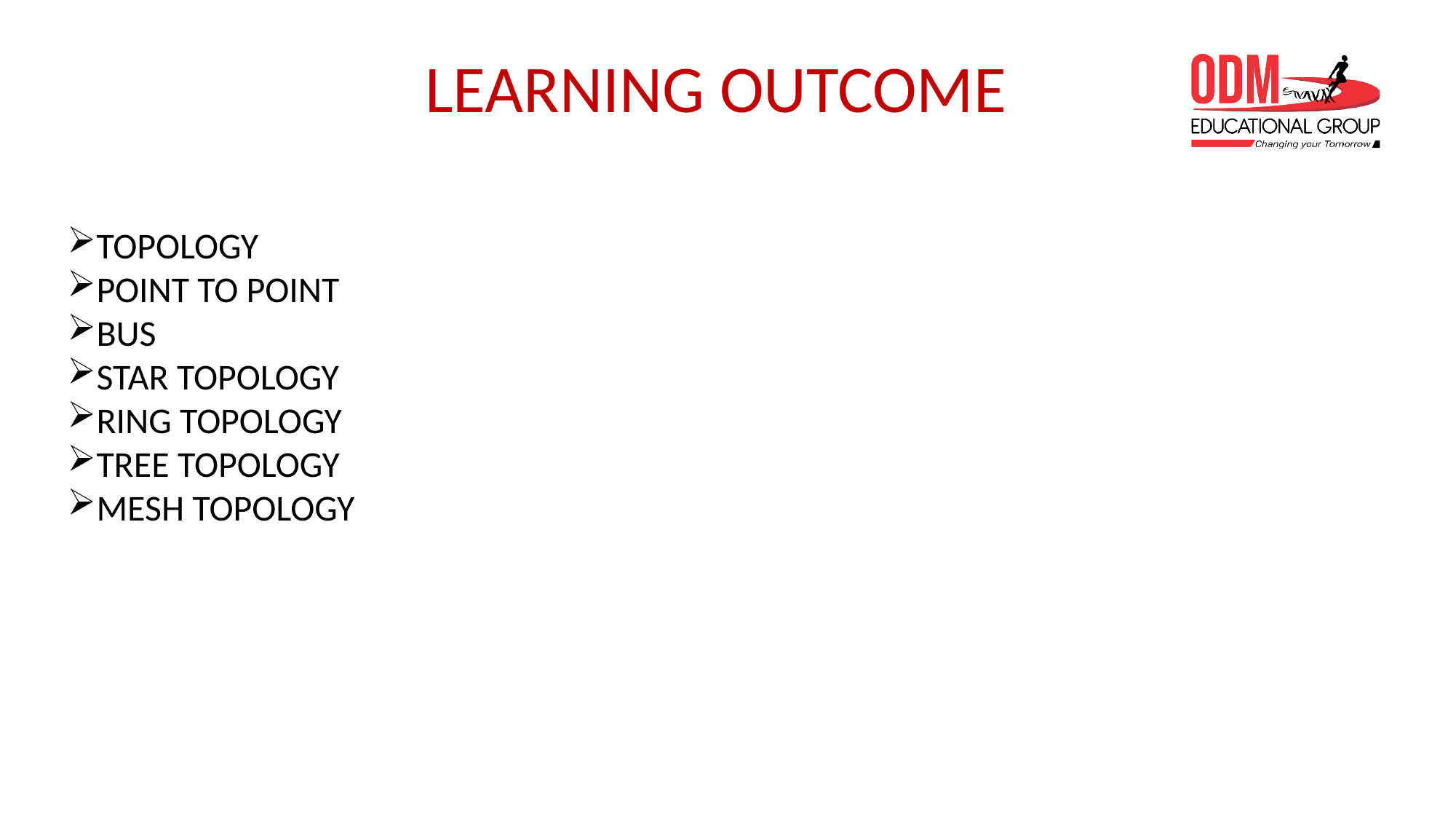

# LEARNING OUTCOME

TOPOLOGY
POINT TO POINT
BUS
STAR TOPOLOGY
RING TOPOLOGY
TREE TOPOLOGY
MESH TOPOLOGY